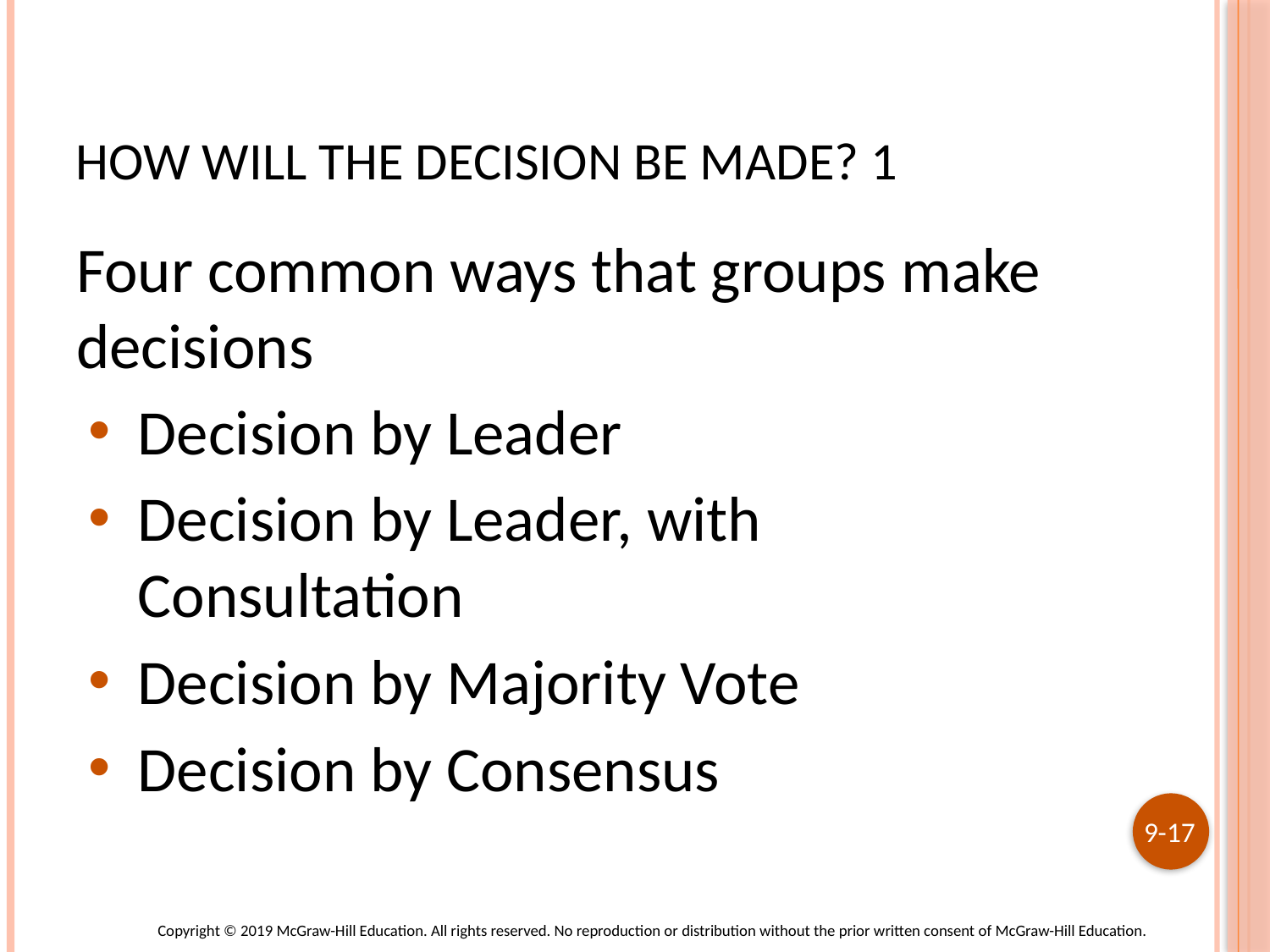

# How Will the Decision be Made? 1
Four common ways that groups make decisions
Decision by Leader
Decision by Leader, with Consultation
Decision by Majority Vote
Decision by Consensus